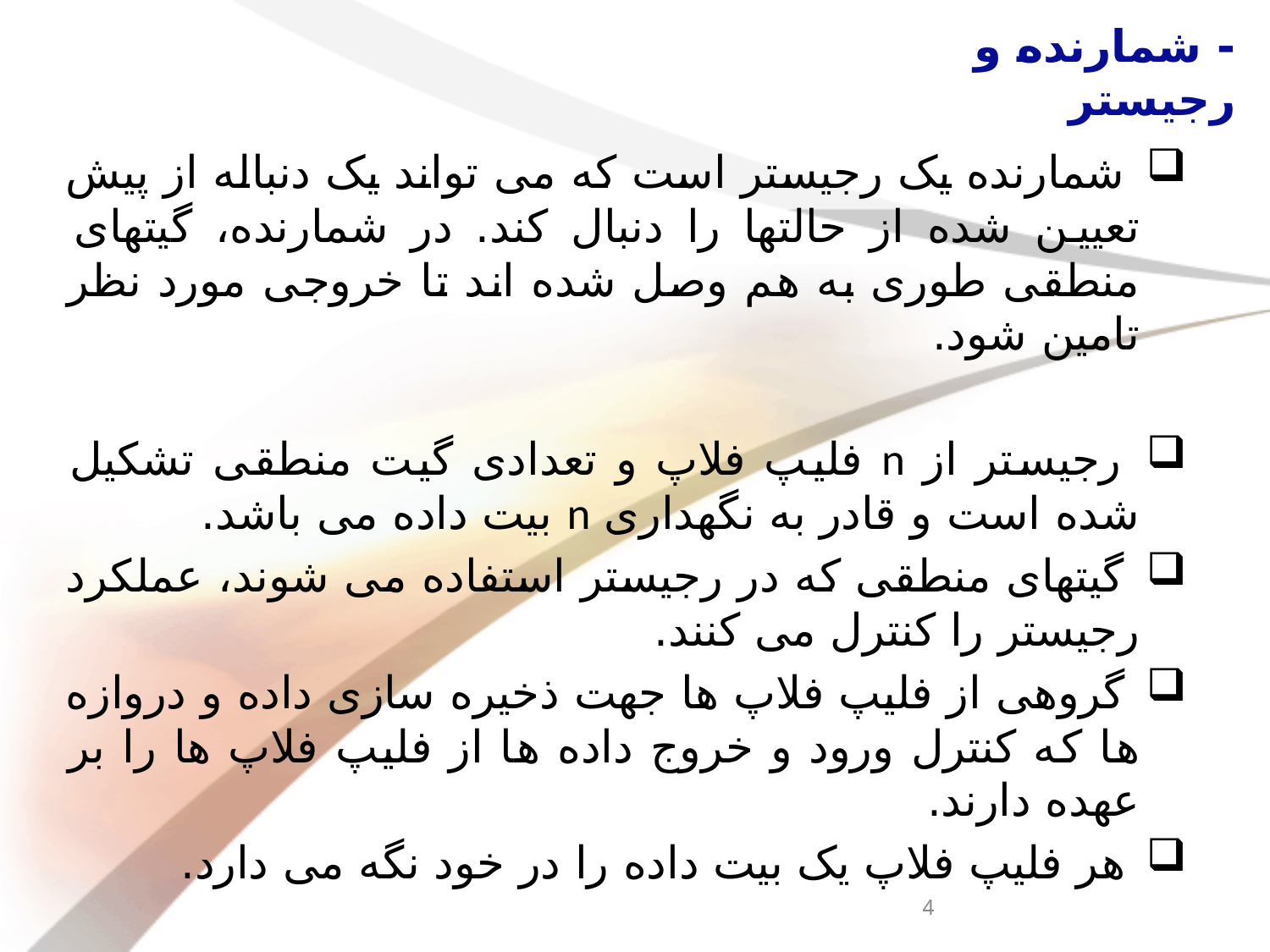

# - شمارنده و رجیستر
 شمارنده یک رجیستر است که می تواند یک دنباله از پیش تعیین شده از حالتها را دنبال کند. در شمارنده، گیتهای منطقی طوری به هم وصل شده اند تا خروجی مورد نظر تامین شود.

 رجیستر از n فلیپ فلاپ و تعدادی گیت منطقی تشکیل شده است و قادر به نگهداری n بیت داده می باشد.
 گیتهای منطقی که در رجیستر استفاده می شوند، عملکرد رجیستر را کنترل می کنند.
 گروهی از فلیپ فلاپ ها جهت ذخیره سازی داده و دروازه ها که کنترل ورود و خروج داده ها از فلیپ فلاپ ها را بر عهده دارند.
 هر فلیپ فلاپ یک بیت داده را در خود نگه می دارد.

4